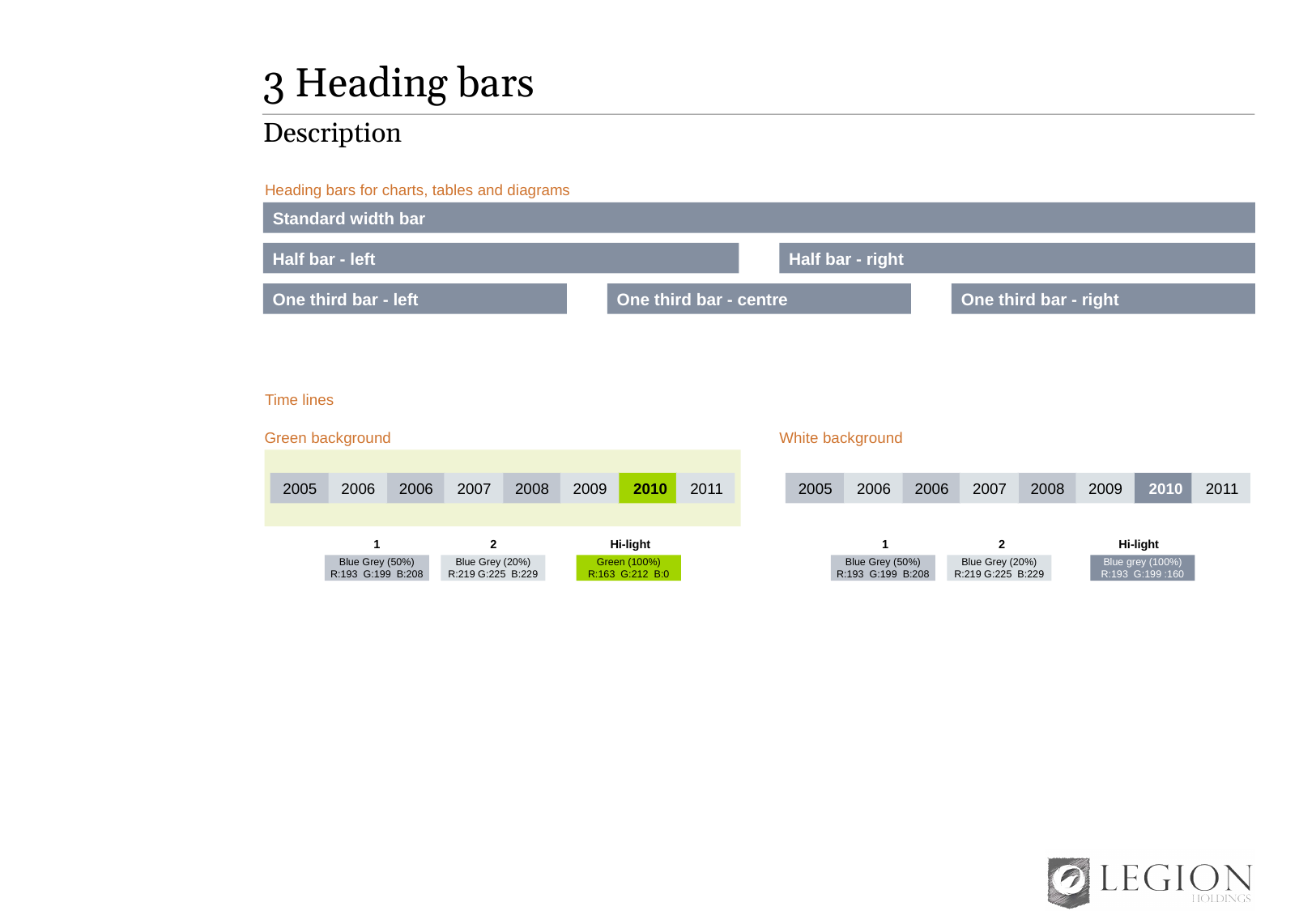

# 3 Heading bars
Description
Heading bars for charts, tables and diagrams
Standard width bar
Half bar - left
Half bar - right
One third bar - left
One third bar - centre
One third bar - right
Time lines
Green background
White background

2005
2006
2006
2007
2008
2009
2010
2011
2005
2006
2006
2007
2008
2009
2010
2011
1
2
Hi-light
1
2
Hi-light
Blue Grey (50%)
R:193  G:199  B:208
Blue Grey (20%)
R:219 G:225  B:229
Green (100%)
R:163  G:212  B:0
Blue Grey (50%)
R:193  G:199  B:208
Blue Grey (20%)
R:219 G:225  B:229
Blue grey (100%)
R:193  G:199 :160